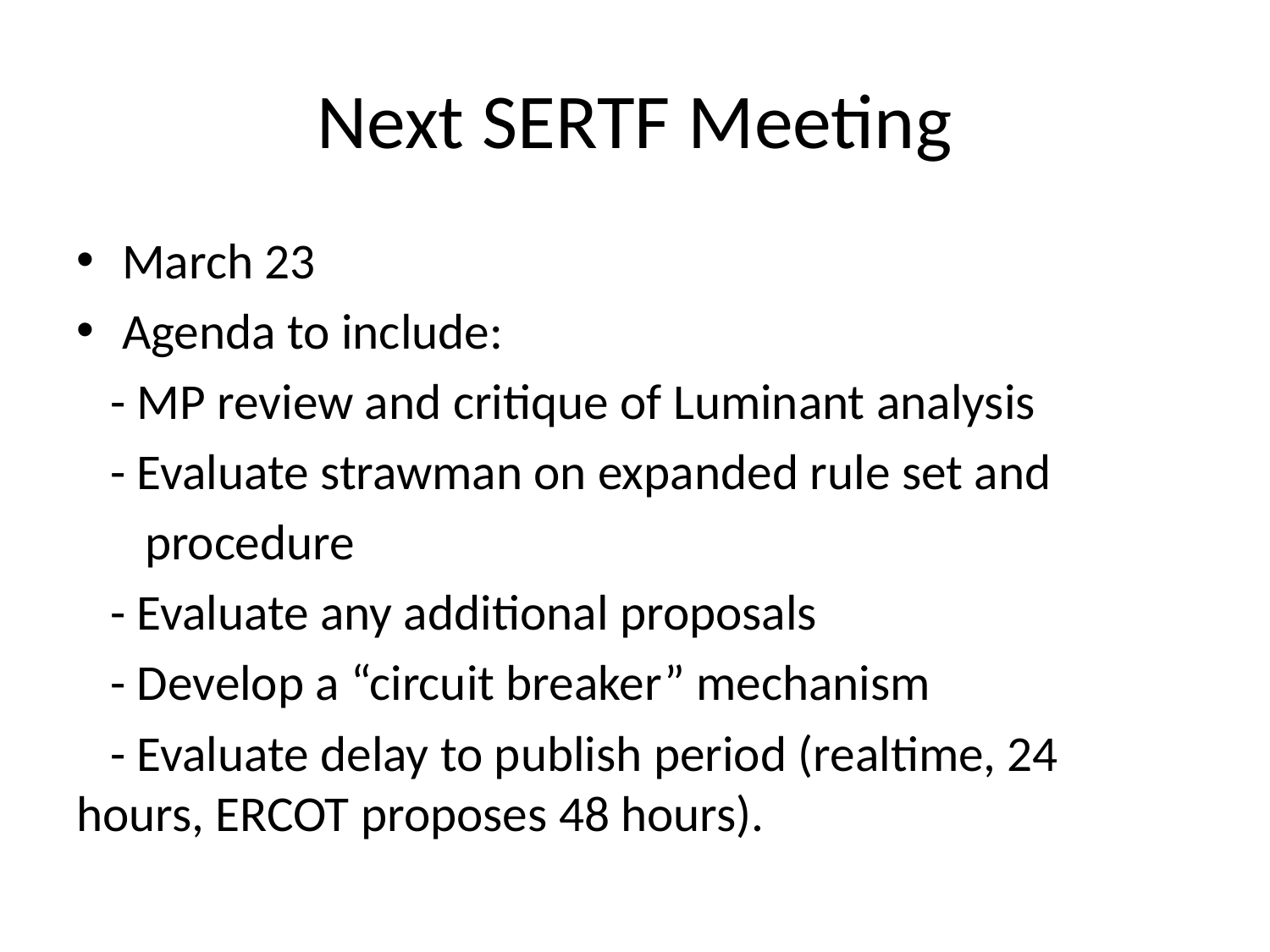

# Next SERTF Meeting
March 23
Agenda to include:
   - MP review and critique of Luminant analysis
   - Evaluate strawman on expanded rule set and
      procedure
   - Evaluate any additional proposals
   - Develop a “circuit breaker” mechanism
   - Evaluate delay to publish period (realtime, 24  hours, ERCOT proposes 48 hours).